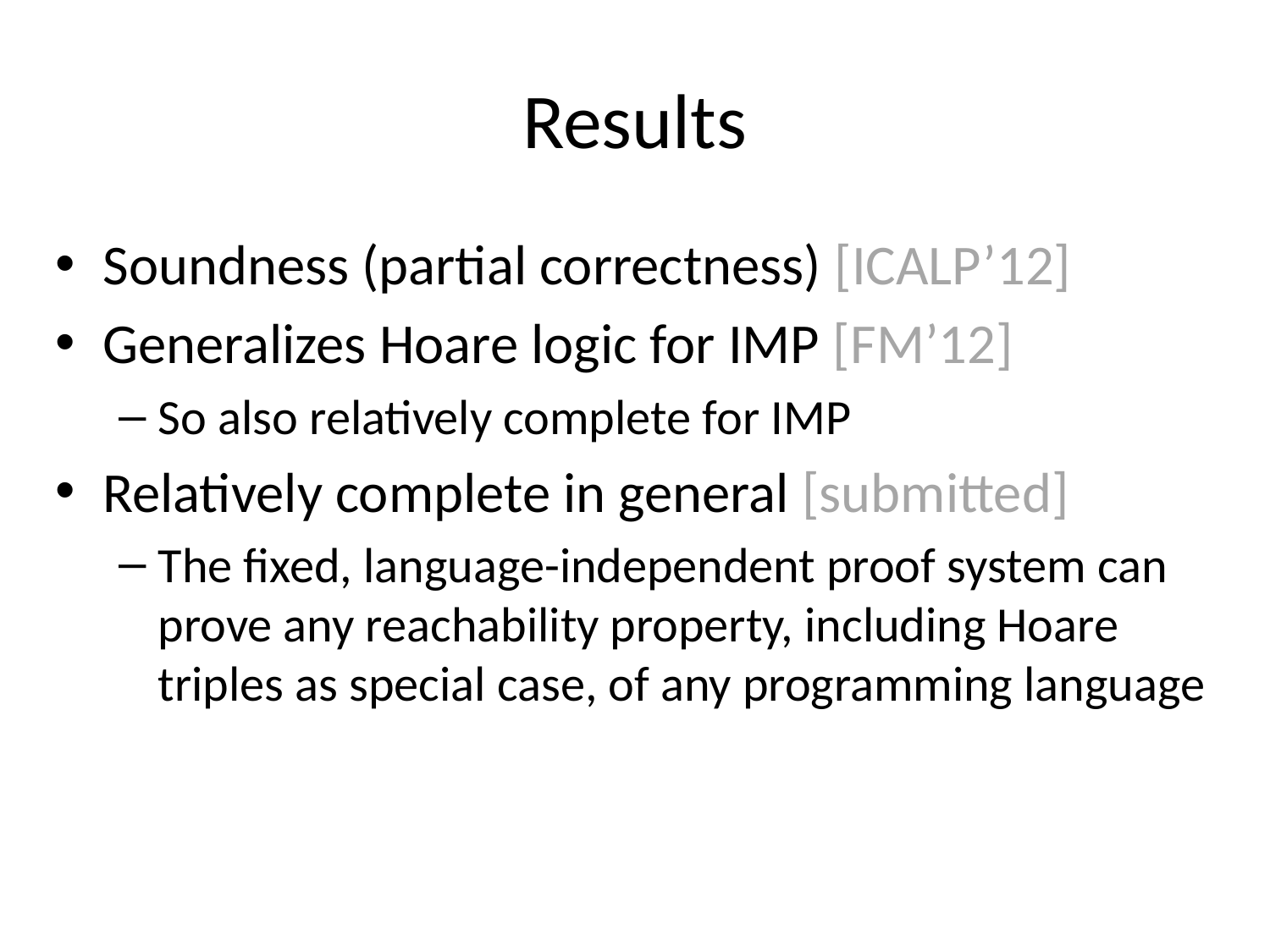

# Results
Soundness (partial correctness) [ICALP’12]
Generalizes Hoare logic for IMP [FM’12]
So also relatively complete for IMP
Relatively complete in general [submitted]
The fixed, language-independent proof system can prove any reachability property, including Hoare triples as special case, of any programming language